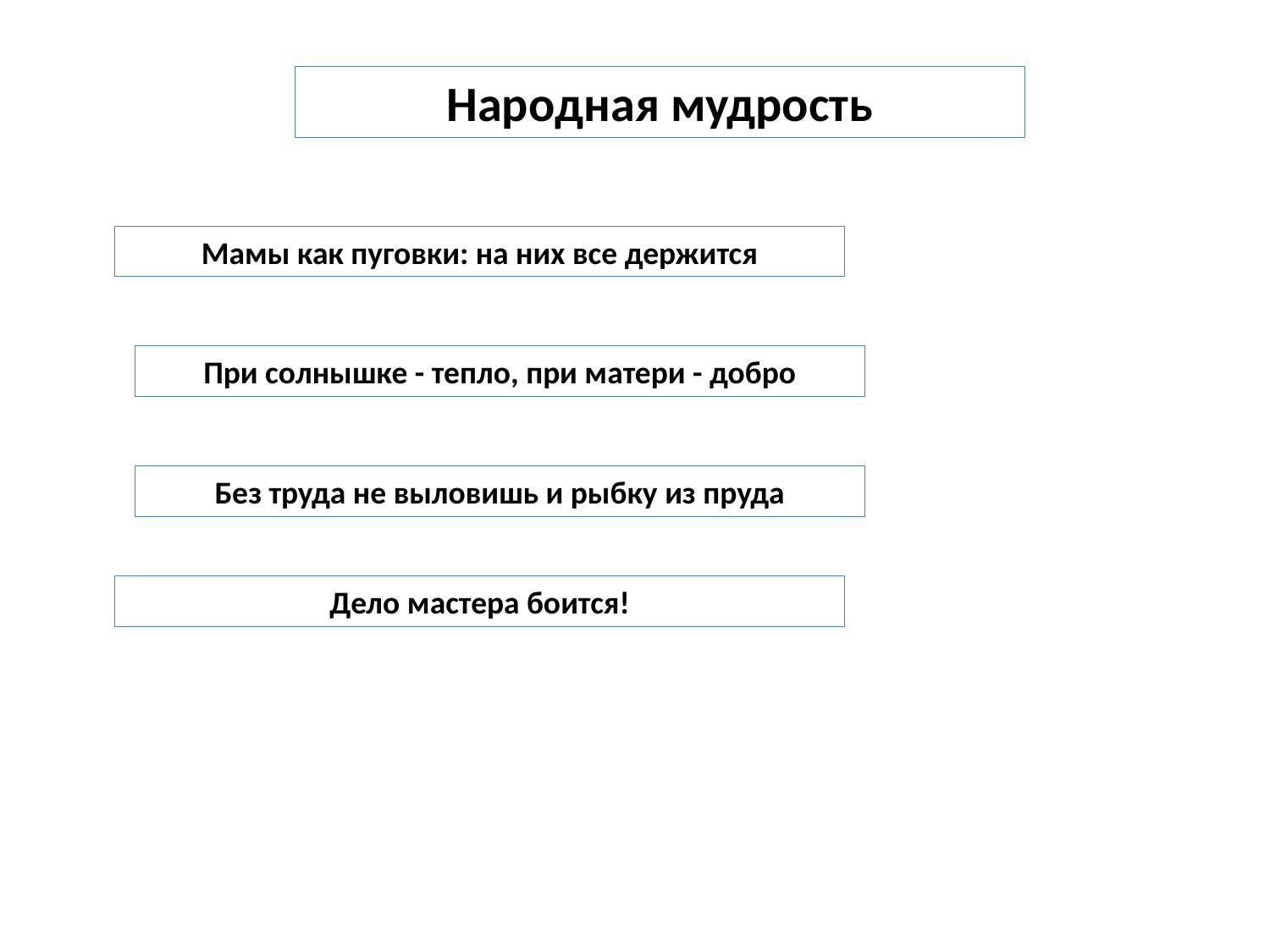

Народная мудрость
Мамы как пуговки: на них все держится
При солнышке - тепло, при матери - добро
Без труда не выловишь и рыбку из пруда
Дело мастера боится!